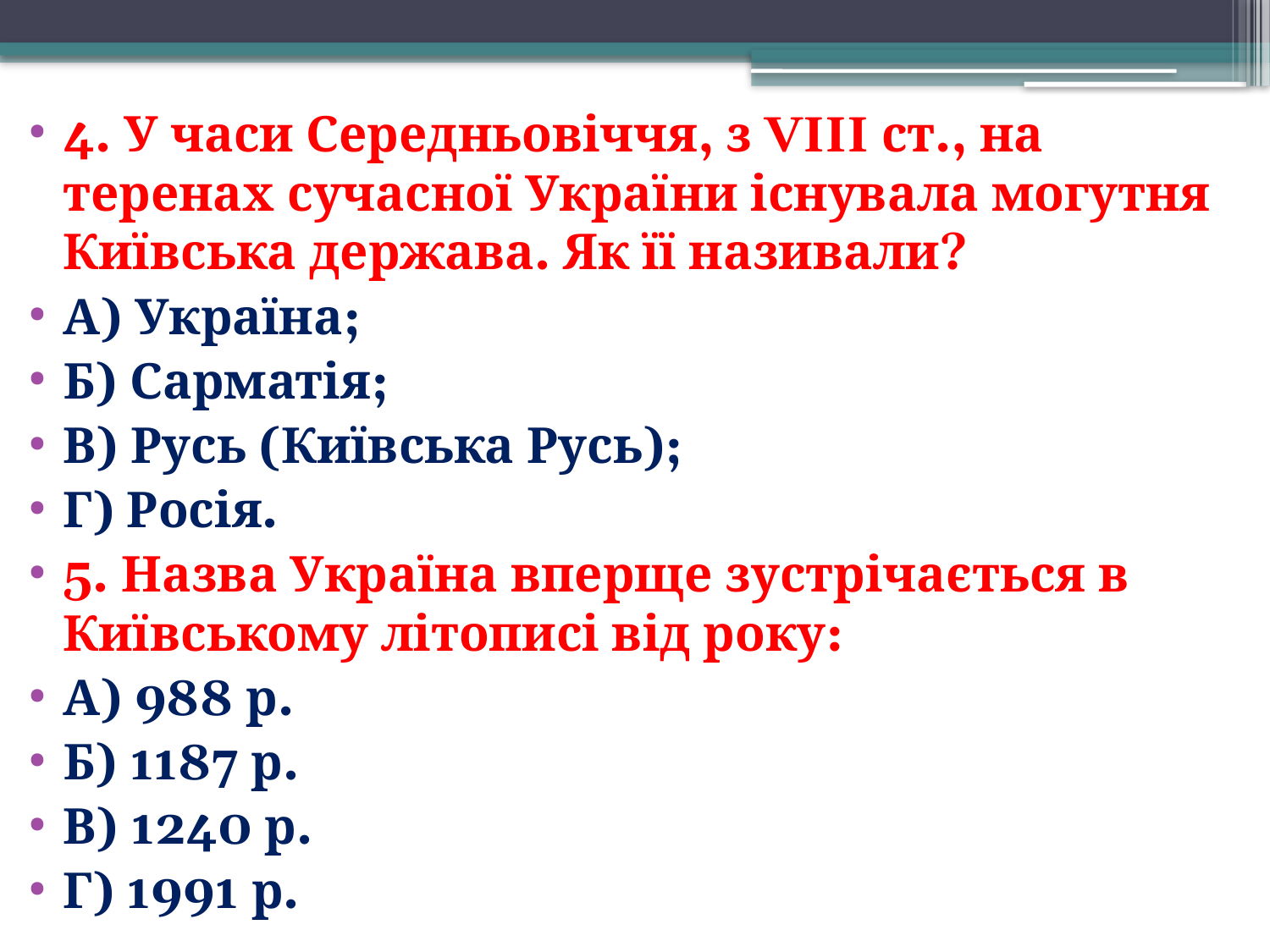

4. У часи Середньовіччя, з VIII ст., на теренах сучасної України існувала могутня Київська держава. Як її називали?
А) Україна;
Б) Сарматія;
В) Русь (Київська Русь);
Г) Росія.
5. Назва Україна вперще зустрічається в Київському літописі від року:
А) 988 р.
Б) 1187 р.
В) 1240 р.
Г) 1991 р.